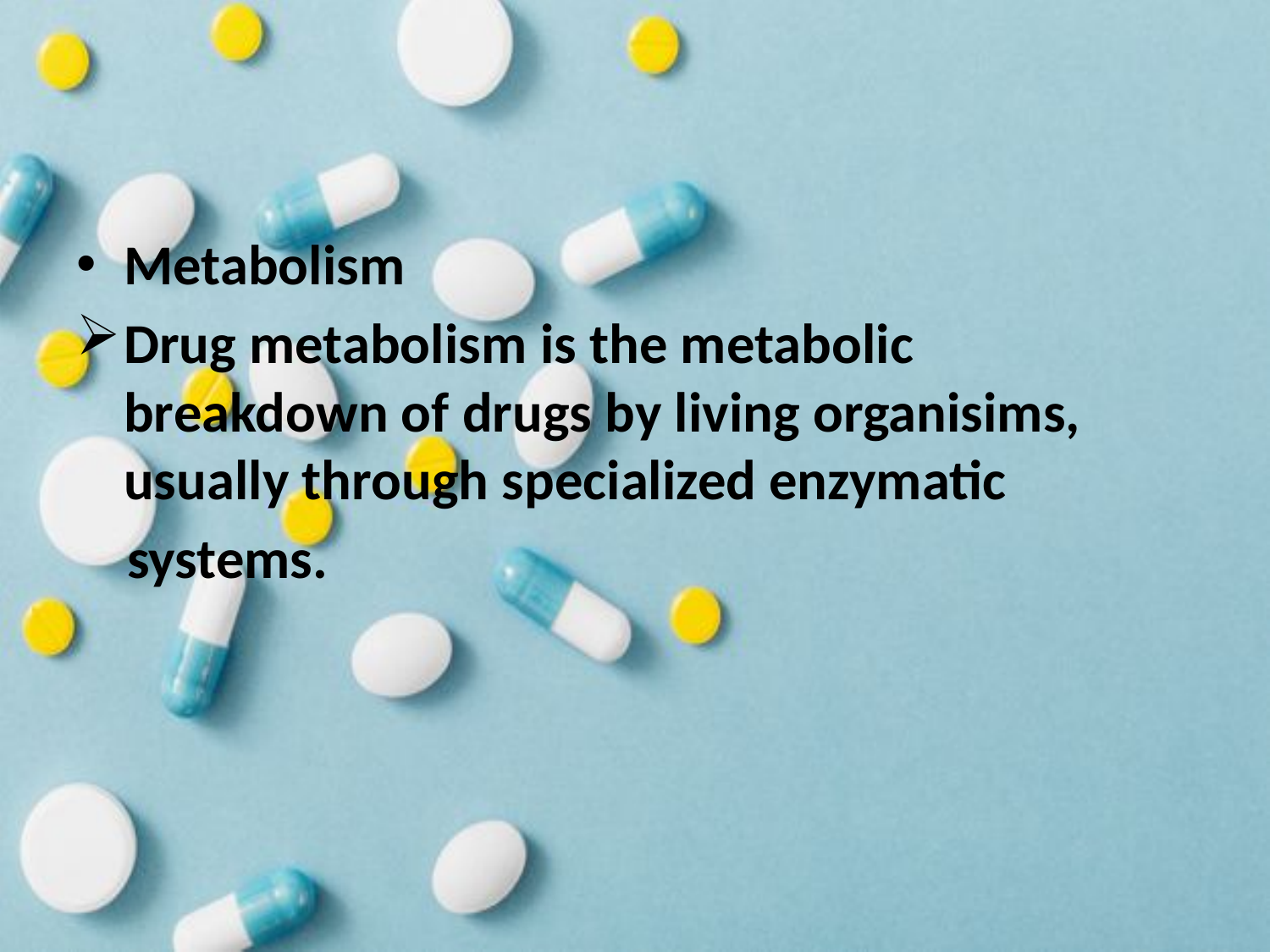

Metabolism
Drug metabolism is the metabolic breakdown of drugs by living organisims, usually through specialized enzymatic
    systems.